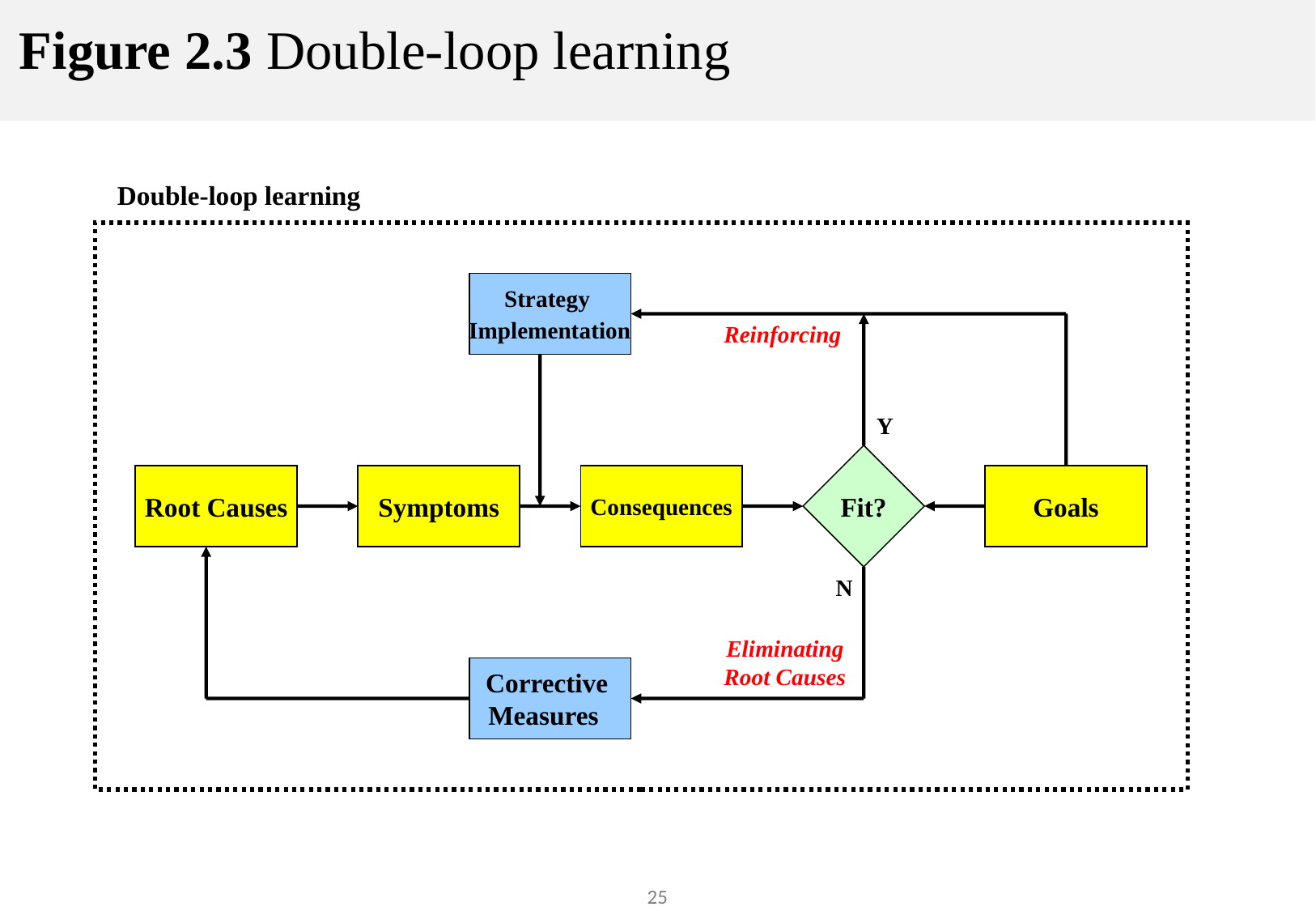

# Figure 2.3 Double-loop learning
Double-loop learning

Strategy
 Implementation

Reinforcing

Y
Fit?
Root Causes
Symptoms
Consequences
Goals

N

Eliminating
Root Causes
Corrective
Measures